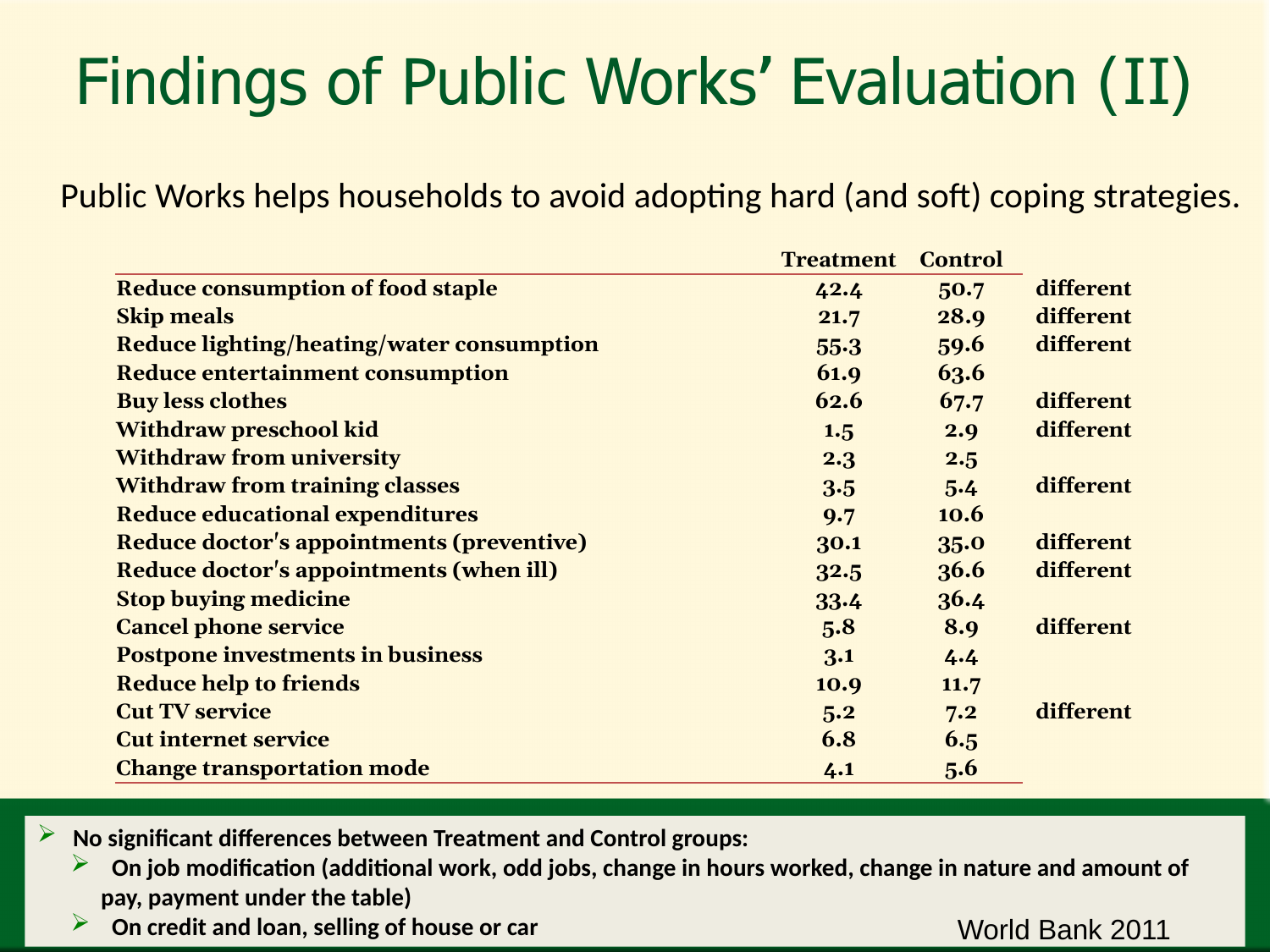

# Findings of Public Works’ Evaluation (II)
Public Works helps households to avoid adopting hard (and soft) coping strategies.
|  | Treatment | Control |  |
| --- | --- | --- | --- |
| Reduce consumption of food staple | 42.4 | 50.7 | different |
| Skip meals | 21.7 | 28.9 | different |
| Reduce lighting/heating/water consumption | 55.3 | 59.6 | different |
| Reduce entertainment consumption | 61.9 | 63.6 |  |
| Buy less clothes | 62.6 | 67.7 | different |
| Withdraw preschool kid | 1.5 | 2.9 | different |
| Withdraw from university | 2.3 | 2.5 |  |
| Withdraw from training classes | 3.5 | 5.4 | different |
| Reduce educational expenditures | 9.7 | 10.6 |  |
| Reduce doctor's appointments (preventive) | 30.1 | 35.0 | different |
| Reduce doctor's appointments (when ill) | 32.5 | 36.6 | different |
| Stop buying medicine | 33.4 | 36.4 |  |
| Cancel phone service | 5.8 | 8.9 | different |
| Postpone investments in business | 3.1 | 4.4 |  |
| Reduce help to friends | 10.9 | 11.7 |  |
| Cut TV service | 5.2 | 7.2 | different |
| Cut internet service | 6.8 | 6.5 |  |
| Change transportation mode | 4.1 | 5.6 |  |
 No significant differences between Treatment and Control groups:
  On job modification (additional work, odd jobs, change in hours worked, change in nature and amount of pay, payment under the table)
  On credit and loan, selling of house or car
World Bank 2011